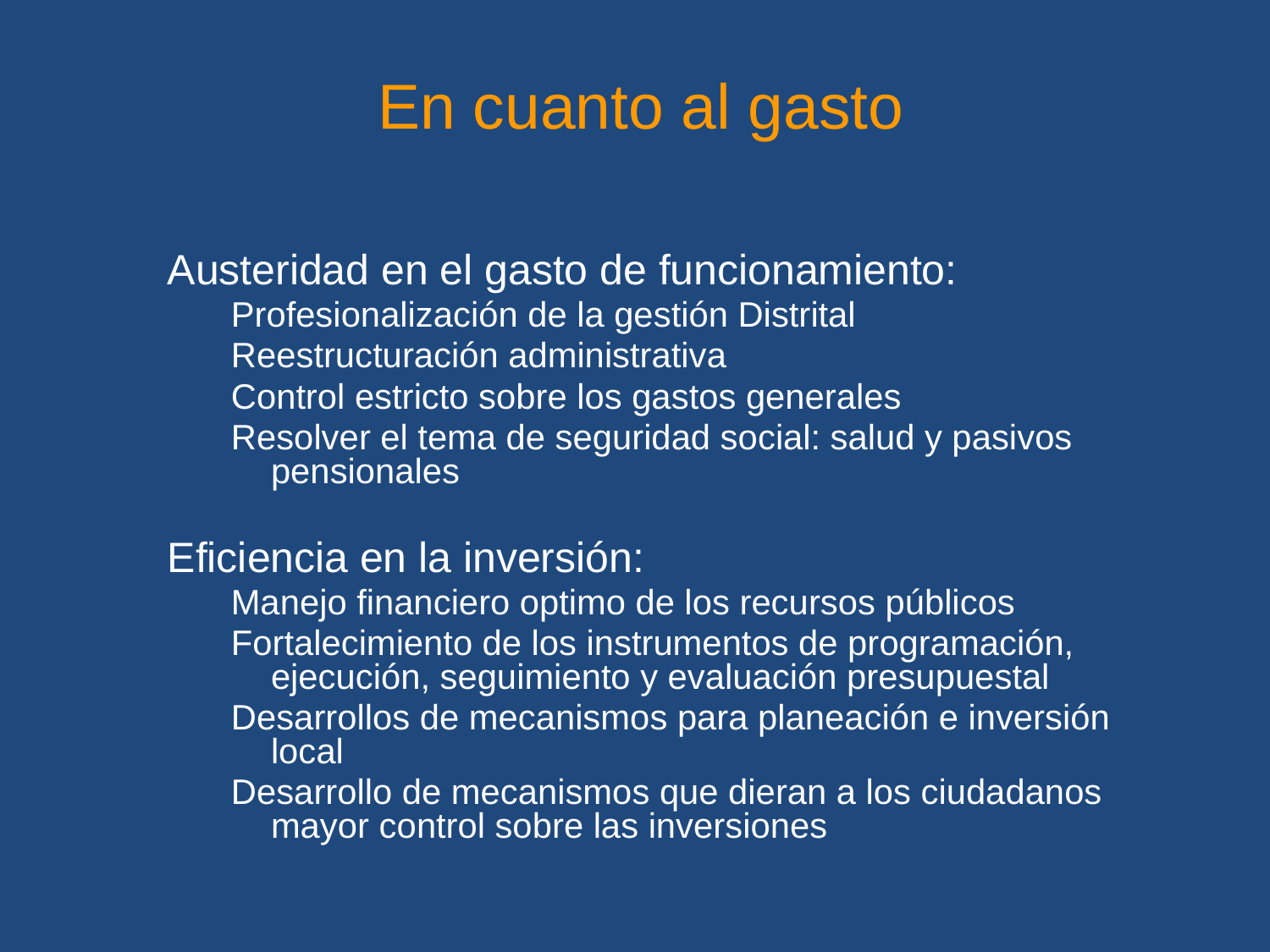

# En cuanto al gasto
Austeridad en el gasto de funcionamiento:
Profesionalización de la gestión Distrital
Reestructuración administrativa
Control estricto sobre los gastos generales
Resolver el tema de seguridad social: salud y pasivos pensionales

Eficiencia en la inversión:
Manejo financiero optimo de los recursos públicos
Fortalecimiento de los instrumentos de programación, ejecución, seguimiento y evaluación presupuestal
Desarrollos de mecanismos para planeación e inversión local
Desarrollo de mecanismos que dieran a los ciudadanos mayor control sobre las inversiones